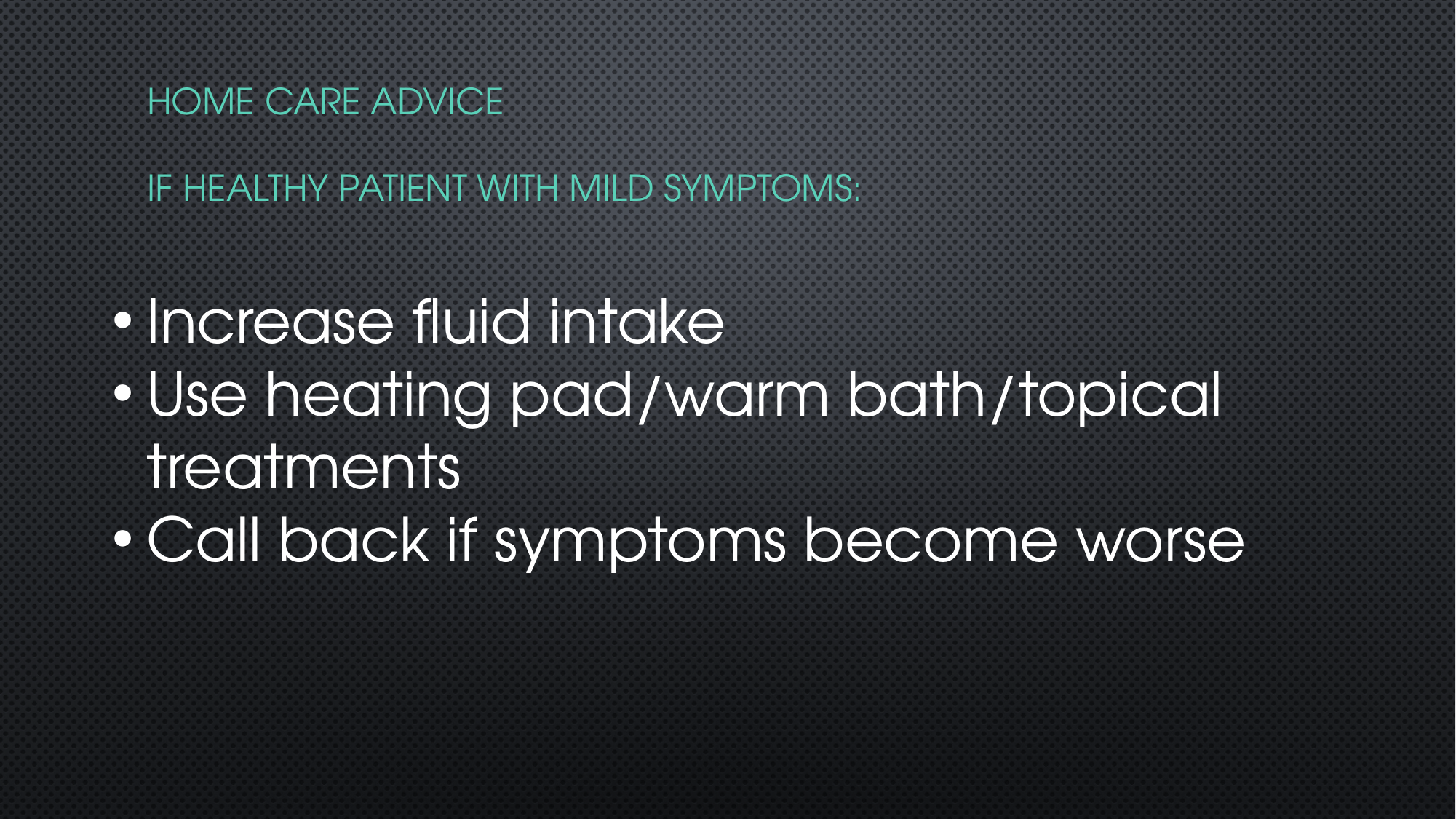

# Home Care advice if healthy patient with mild symptoms:
Increase fluid intake
Use heating pad/warm bath/topical treatments
Call back if symptoms become worse